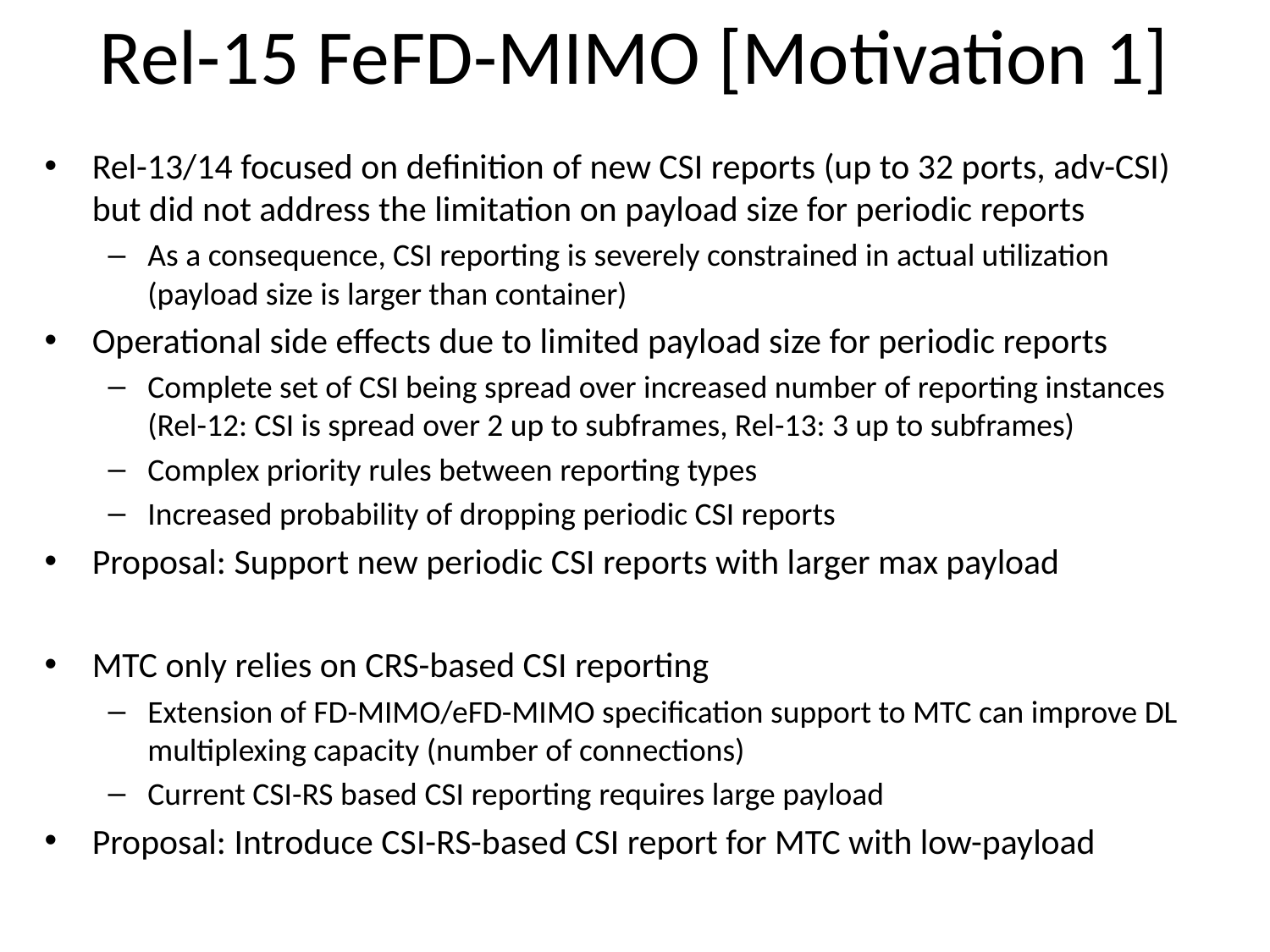

# Rel-15 FeFD-MIMO [Motivation 1]
Rel-13/14 focused on definition of new CSI reports (up to 32 ports, adv-CSI) but did not address the limitation on payload size for periodic reports
As a consequence, CSI reporting is severely constrained in actual utilization (payload size is larger than container)
Operational side effects due to limited payload size for periodic reports
Complete set of CSI being spread over increased number of reporting instances
(Rel-12: CSI is spread over 2 up to subframes, Rel-13: 3 up to subframes)
Complex priority rules between reporting types
Increased probability of dropping periodic CSI reports
Proposal: Support new periodic CSI reports with larger max payload

MTC only relies on CRS-based CSI reporting
Extension of FD-MIMO/eFD-MIMO specification support to MTC can improve DL multiplexing capacity (number of connections)
Current CSI-RS based CSI reporting requires large payload
Proposal: Introduce CSI-RS-based CSI report for MTC with low-payload